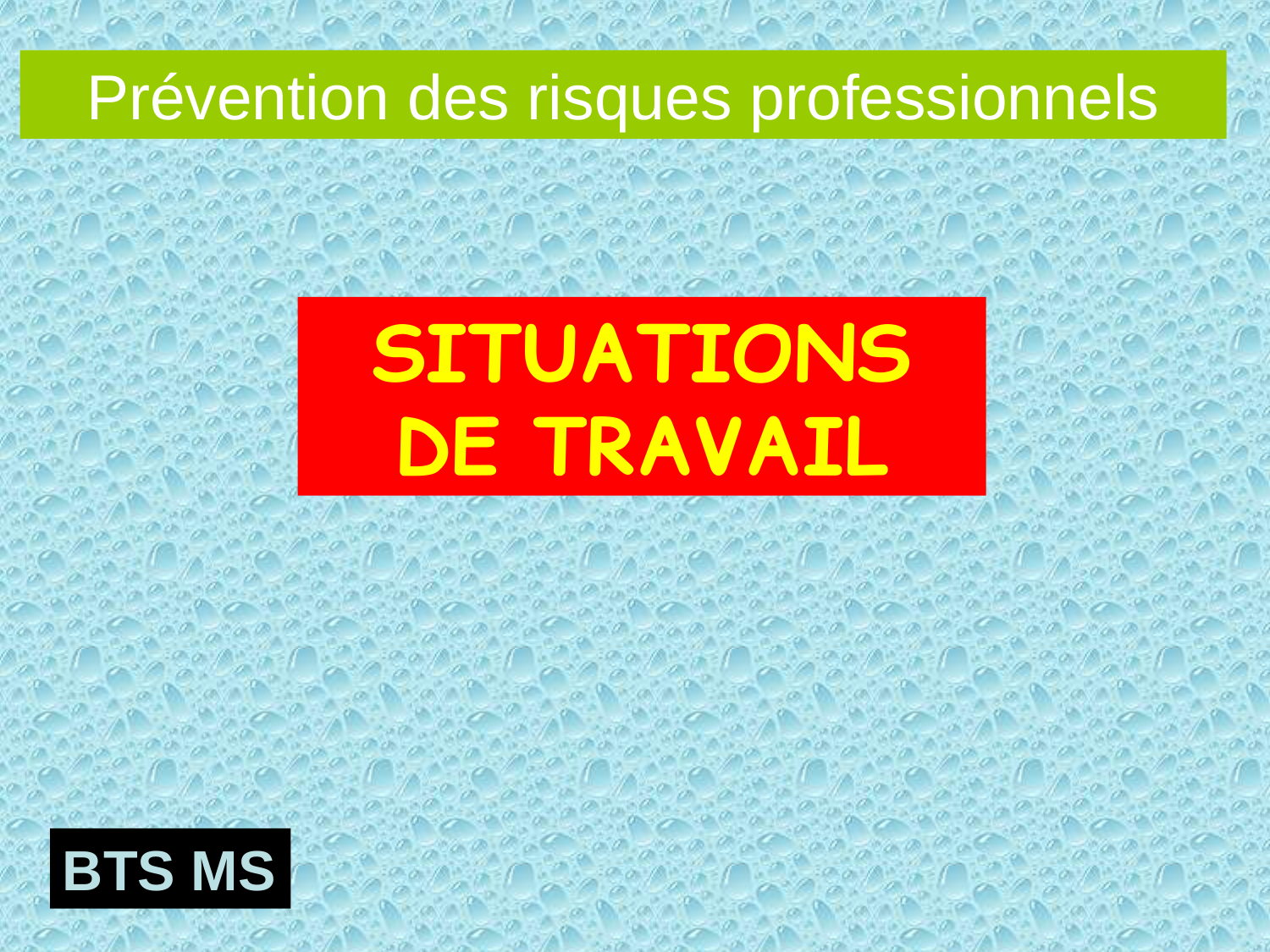

Prévention des risques professionnels
SITUATIONS DE TRAVAIL
BTS MS